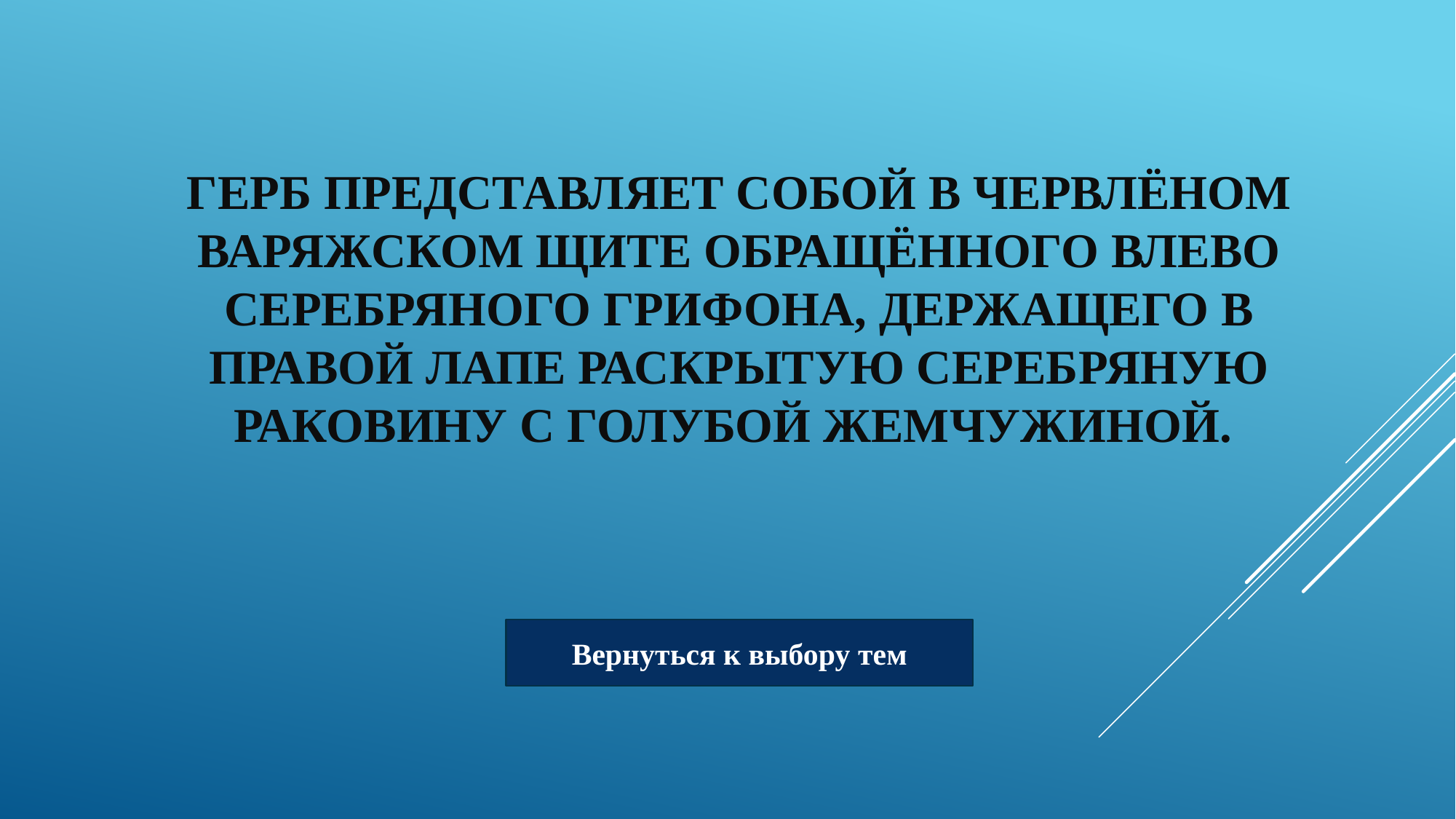

# Герб представляет собой в червлёном варяжском щите обращённого влево серебряного грифона, держащего в правой лапе раскрытую серебряную раковину с голубой жемчужиной.